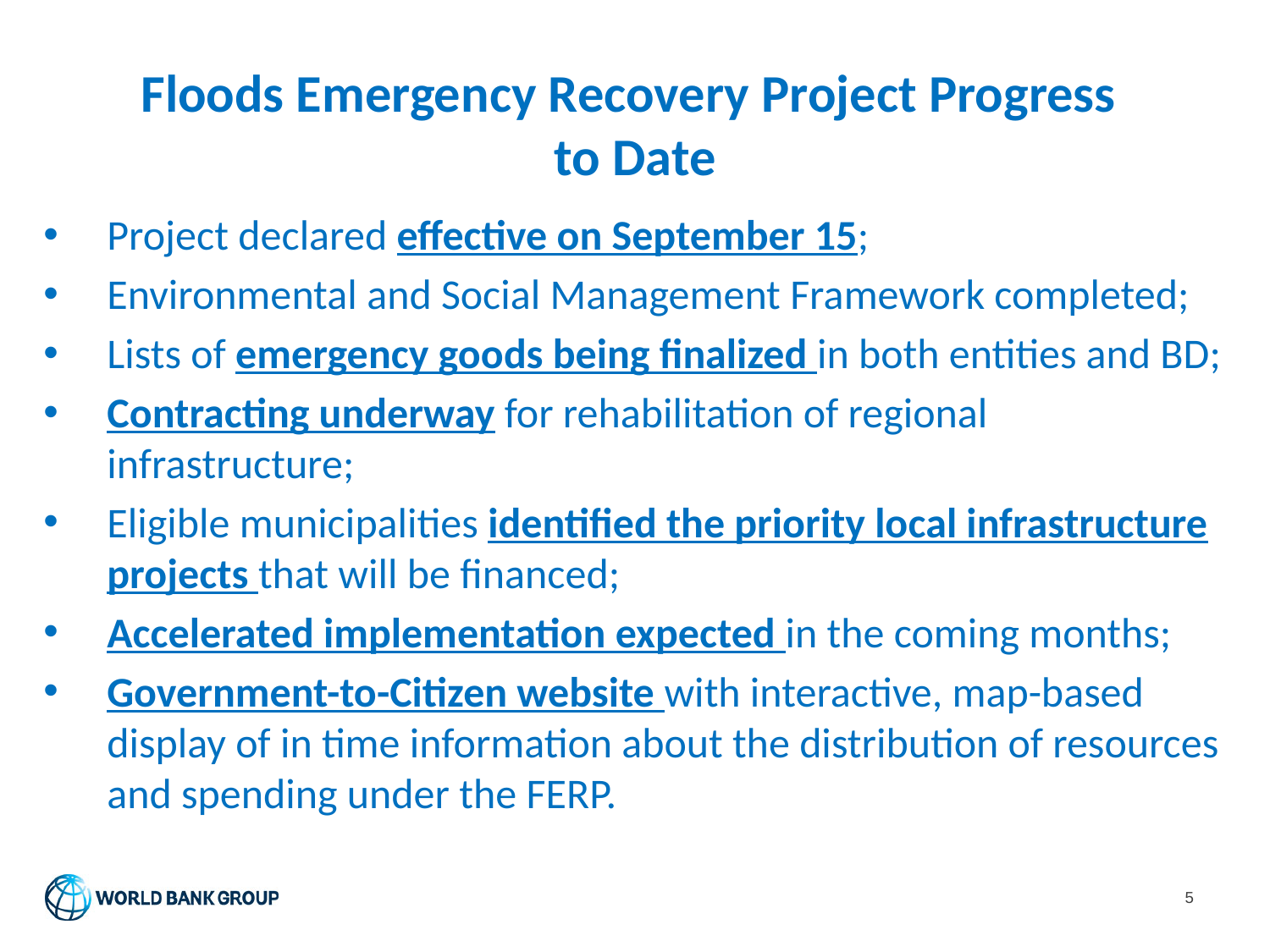

# Floods Emergency Recovery Project Progress to Date
Project declared effective on September 15;
Environmental and Social Management Framework completed;
Lists of emergency goods being finalized in both entities and BD;
Contracting underway for rehabilitation of regional infrastructure;
Eligible municipalities identified the priority local infrastructure projects that will be financed;
Accelerated implementation expected in the coming months;
Government-to-Citizen website with interactive, map-based display of in time information about the distribution of resources and spending under the FERP.

5